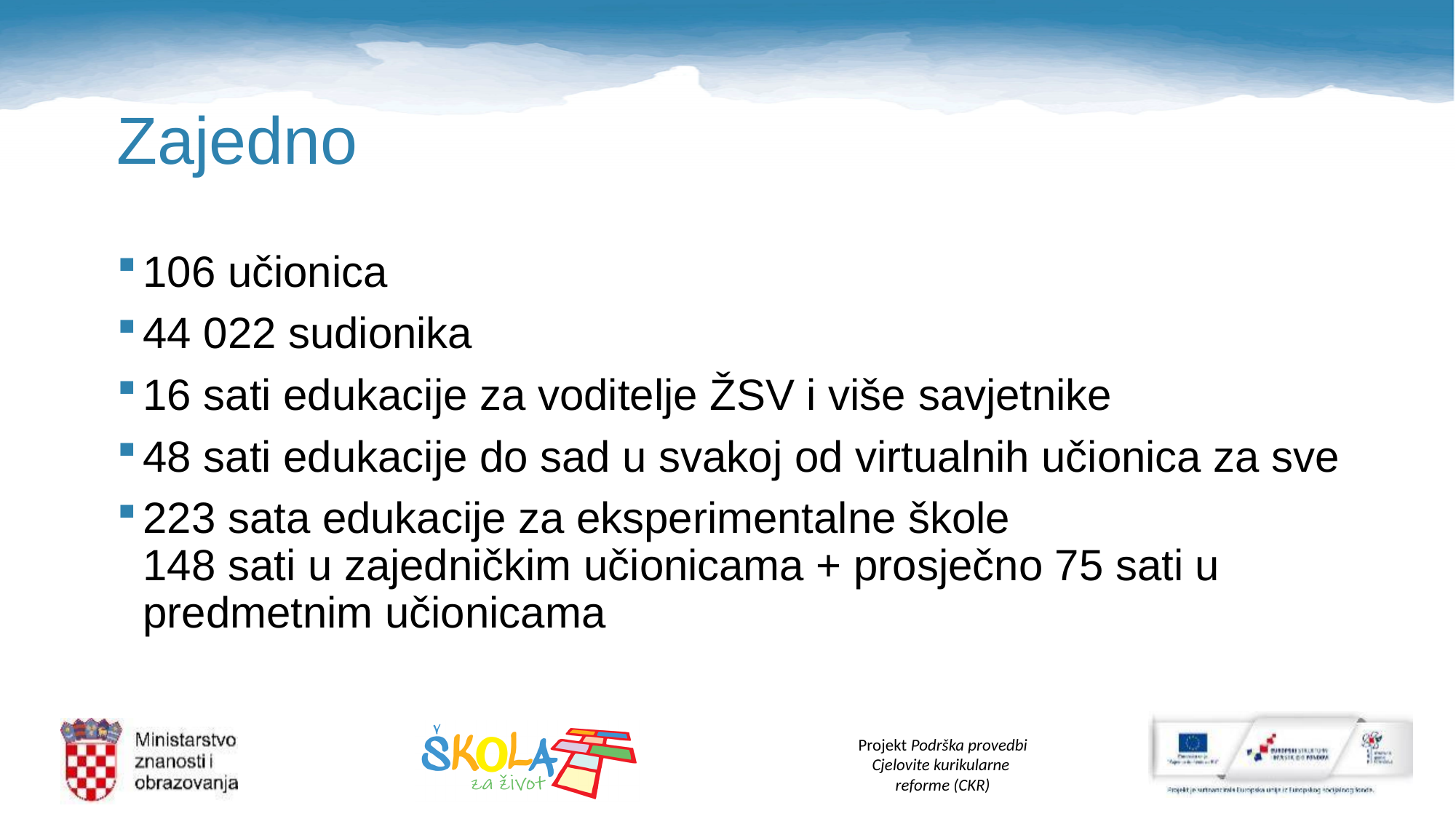

# Zajedno
106 učionica
44 022 sudionika
16 sati edukacije za voditelje ŽSV i više savjetnike
48 sati edukacije do sad u svakoj od virtualnih učionica za sve
223 sata edukacije za eksperimentalne škole
148 sati u zajedničkim učionicama + prosječno 75 sati u predmetnim učionicama